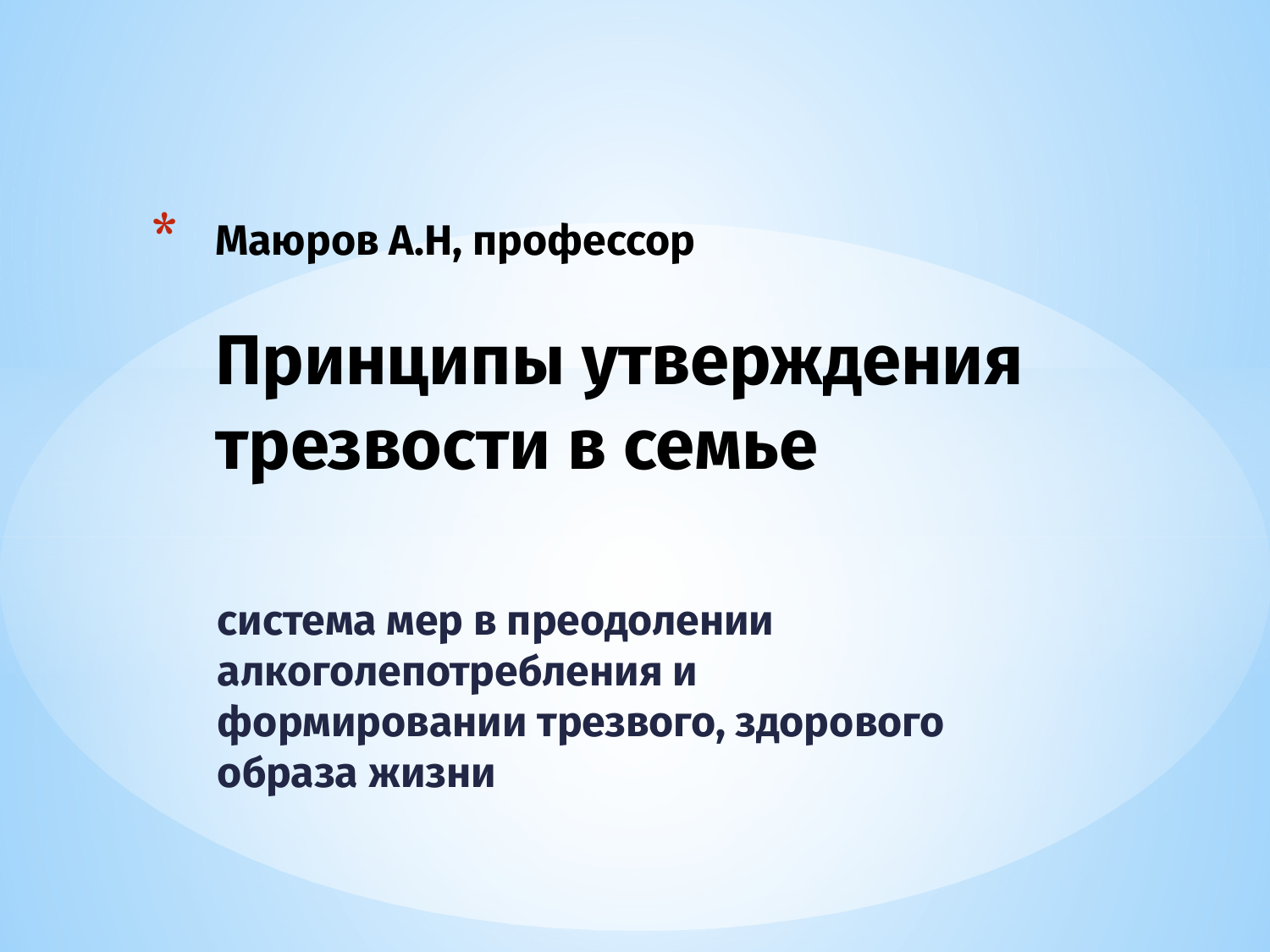

# Маюров А.Н, профессор Принципы утверждения    трезвости в семье
система мер в преодолении алкоголепотребления и формировании трезвого, здорового образа жизни